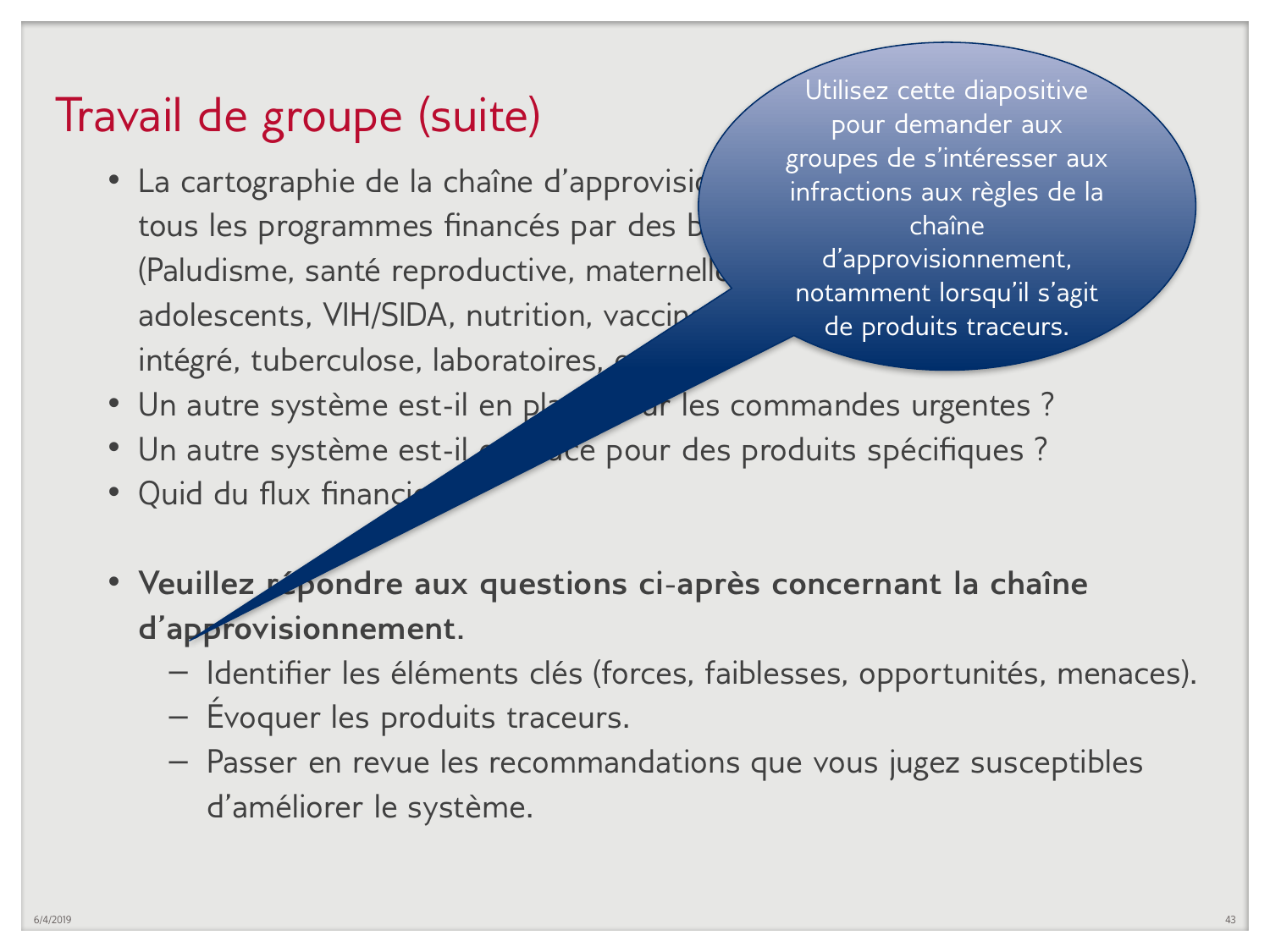

# Travail de groupe (suite)
Utilisez cette diapositive pour demander aux groupes de s’intéresser aux infractions aux règles de la chaîne d’approvisionnement, notamment lorsqu’il s’agit de produits traceurs.
La cartographie de la chaîne d’approvisionnement est-elle similaire pour tous les programmes financés par des bailleurs de fonds en Ouganda ? (Paludisme, santé reproductive, maternelle, néonatale, infantile et des adolescents, VIH/SIDA, nutrition, vaccins, système de soins de santé intégré, tuberculose, laboratoires, etc.)
Un autre système est-il en place pour les commandes urgentes ?
Un autre système est-il en place pour des produits spécifiques ?
Quid du flux financier ?

Veuillez répondre aux questions ci-après concernant la chaîne d’approvisionnement.
Identifier les éléments clés (forces, faiblesses, opportunités, menaces).
Évoquer les produits traceurs.
Passer en revue les recommandations que vous jugez susceptibles d’améliorer le système.

6/4/2019
43